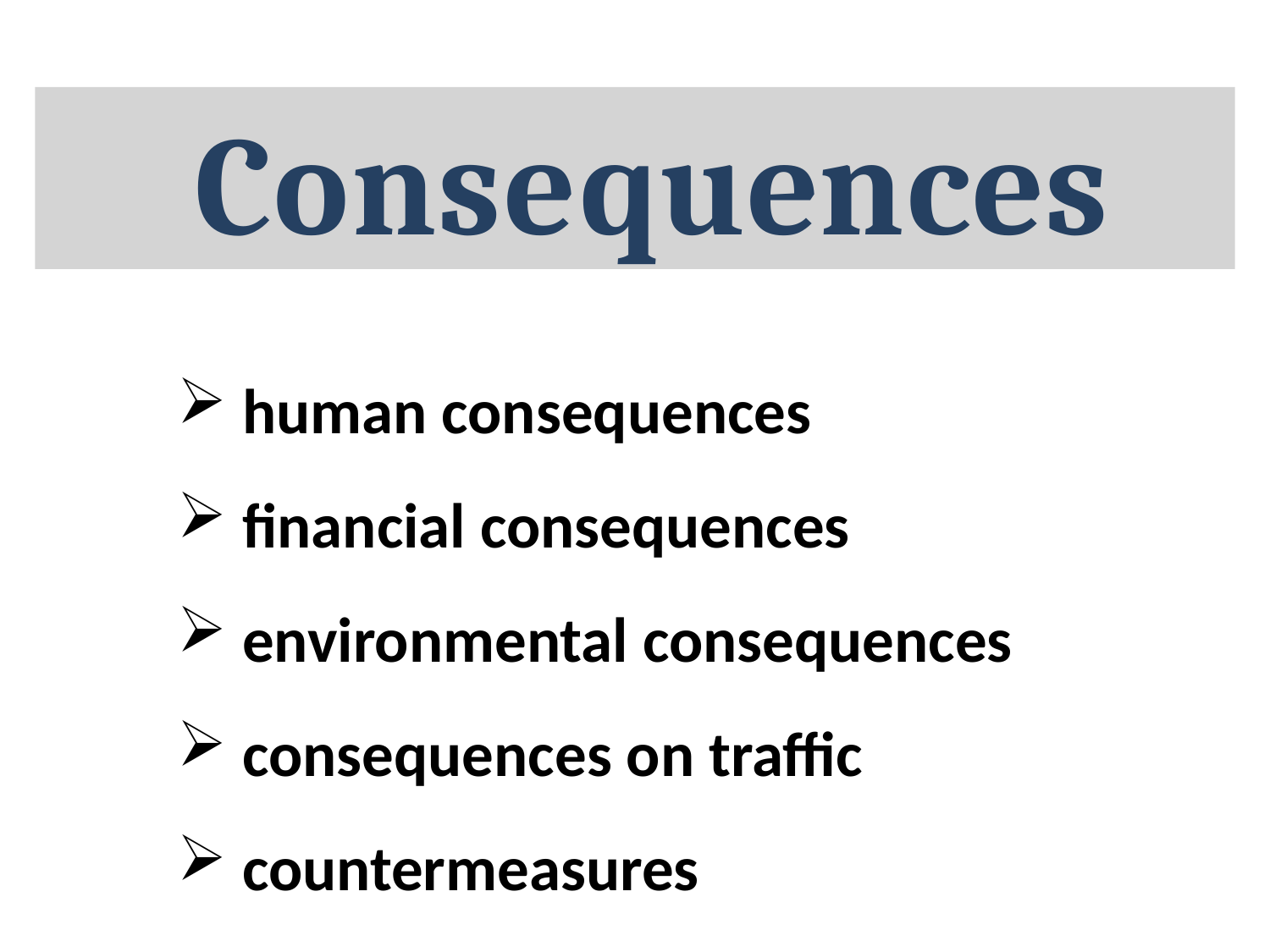

# Consequences

 human consequences
 financial consequences
 environmental consequences
 consequences on traffic
 countermeasures